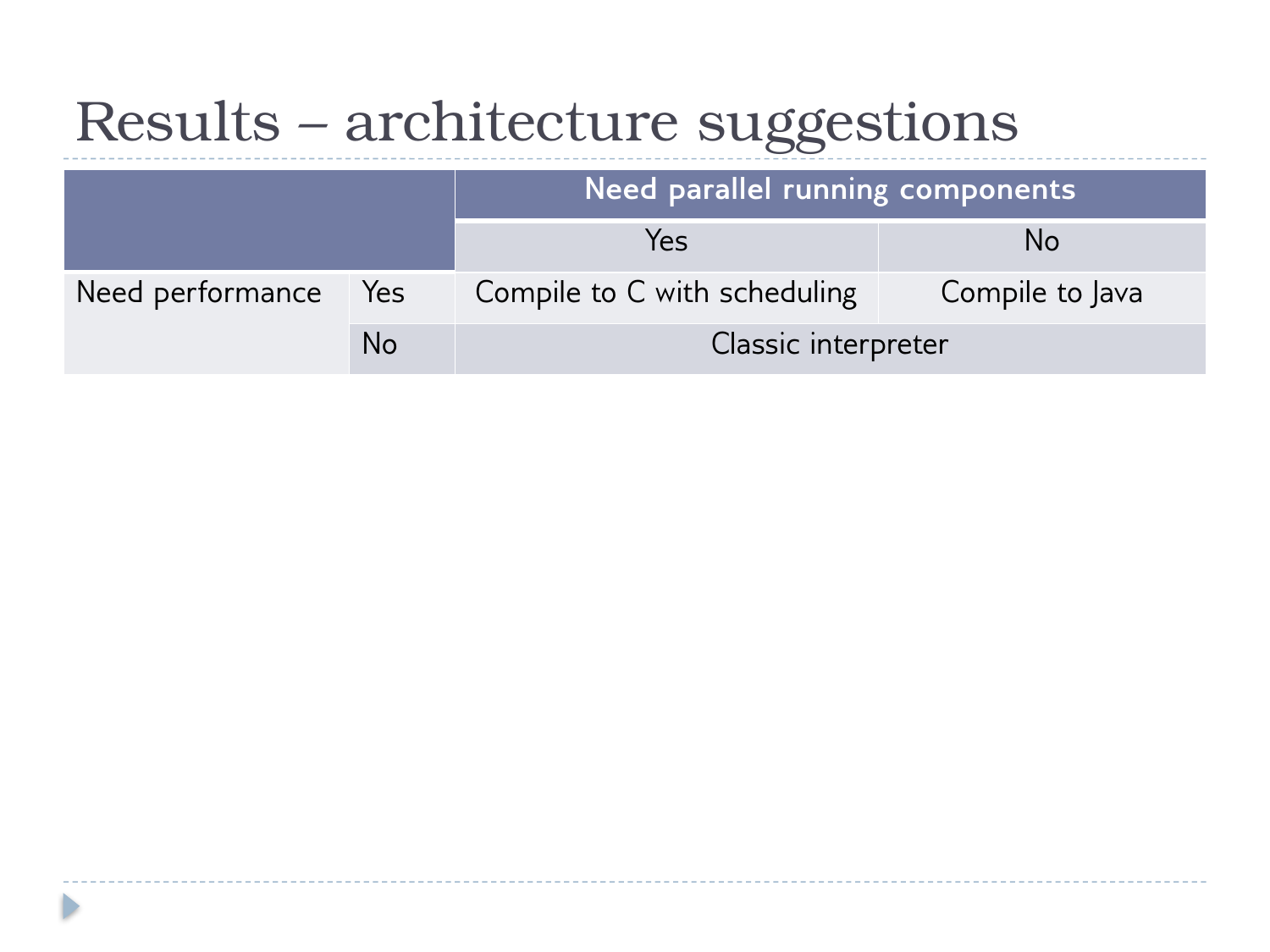

# Results – architecture suggestions
|  |  | Need parallel running components |  |
| --- | --- | --- | --- |
|  |  | Yes | No |
| Need performance | Yes | Compile to C with scheduling | Compile to Java |
|  | No | Classic interpreter |  |